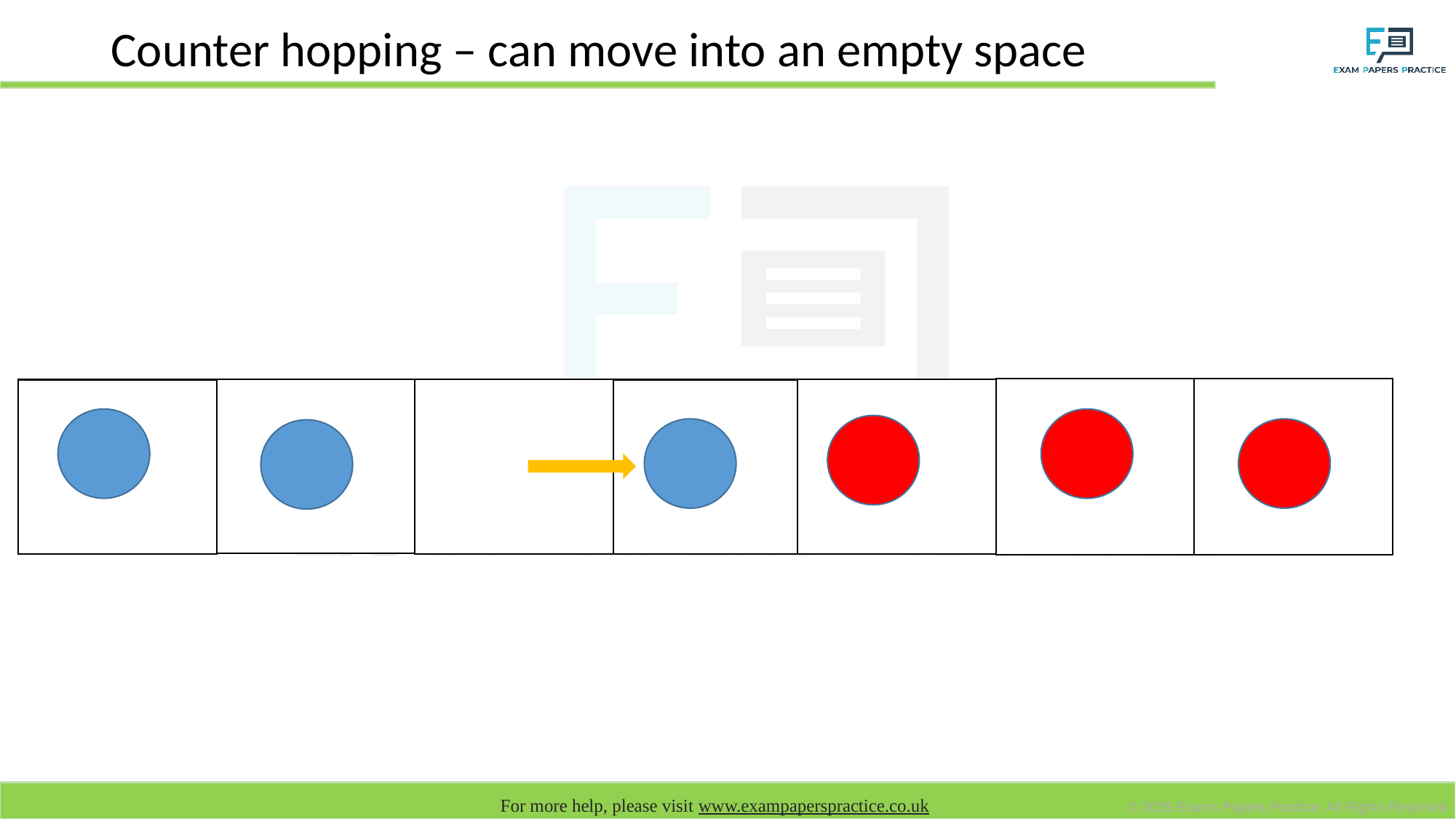

# Counter hopping – can move into an empty space